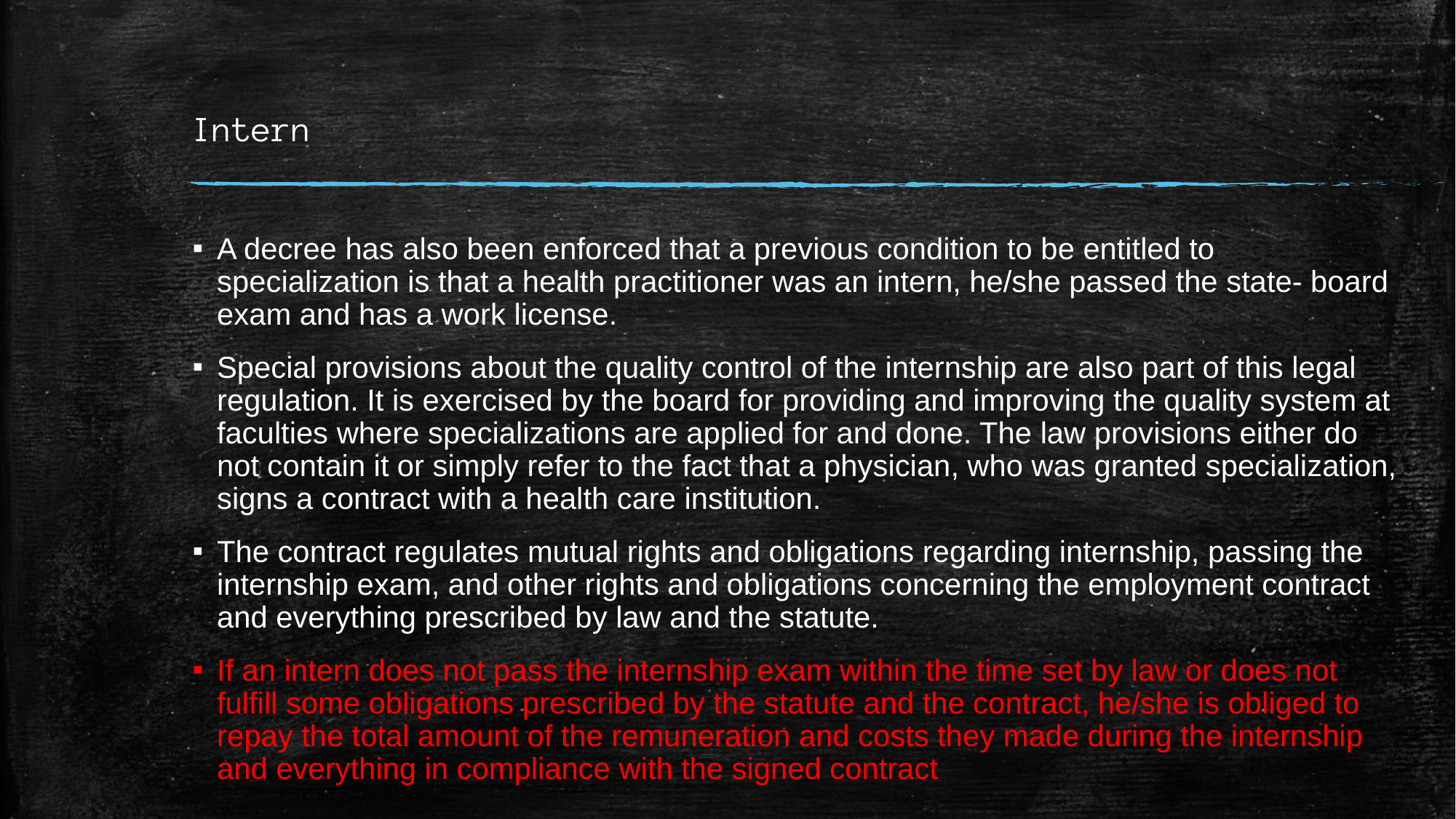

# Intern
A decree has also been enforced that a previous condition to be entitled to specialization is that a health practitioner was an intern, he/she passed the state- board exam and has a work license.
Special provisions about the quality control of the internship are also part of this legal regulation. It is exercised by the board for providing and improving the quality system at faculties where specializations are applied for and done. The law provisions either do not contain it or simply refer to the fact that a physician, who was granted specialization, signs a contract with a health care institution.
The contract regulates mutual rights and obligations regarding internship, passing the internship exam, and other rights and obligations concerning the employment contract and everything prescribed by law and the statute.
If an intern does not pass the internship exam within the time set by law or does not fulﬁll some obligations prescribed by the statute and the contract, he/she is obliged to repay the total amount of the remuneration and costs they made during the internship and everything in compliance with the signed contract